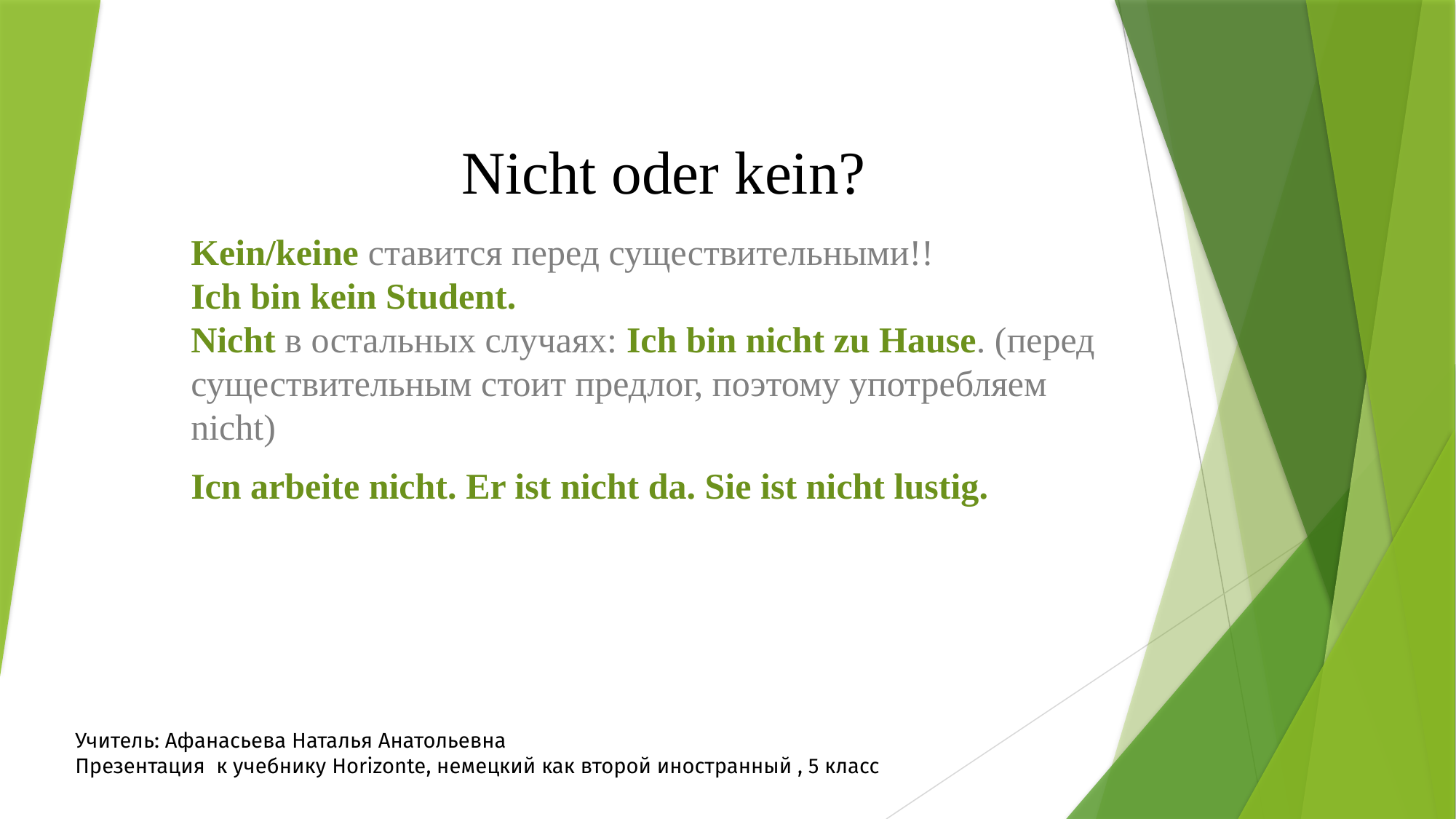

# Nicht oder kein?
Kein/keine ставится перед существительными!!
Ich bin kein Student.
Nicht в остальных случаях: Ich bin nicht zu Hause. (перед существительным стоит предлог, поэтому употребляем nicht)
Icn arbeite nicht. Er ist nicht da. Sie ist nicht lustig.

Учитель: Афанасьева Наталья Анатольевна
Презентация  к учебнику Horizonte, немецкий как второй иностранный , 5 класс